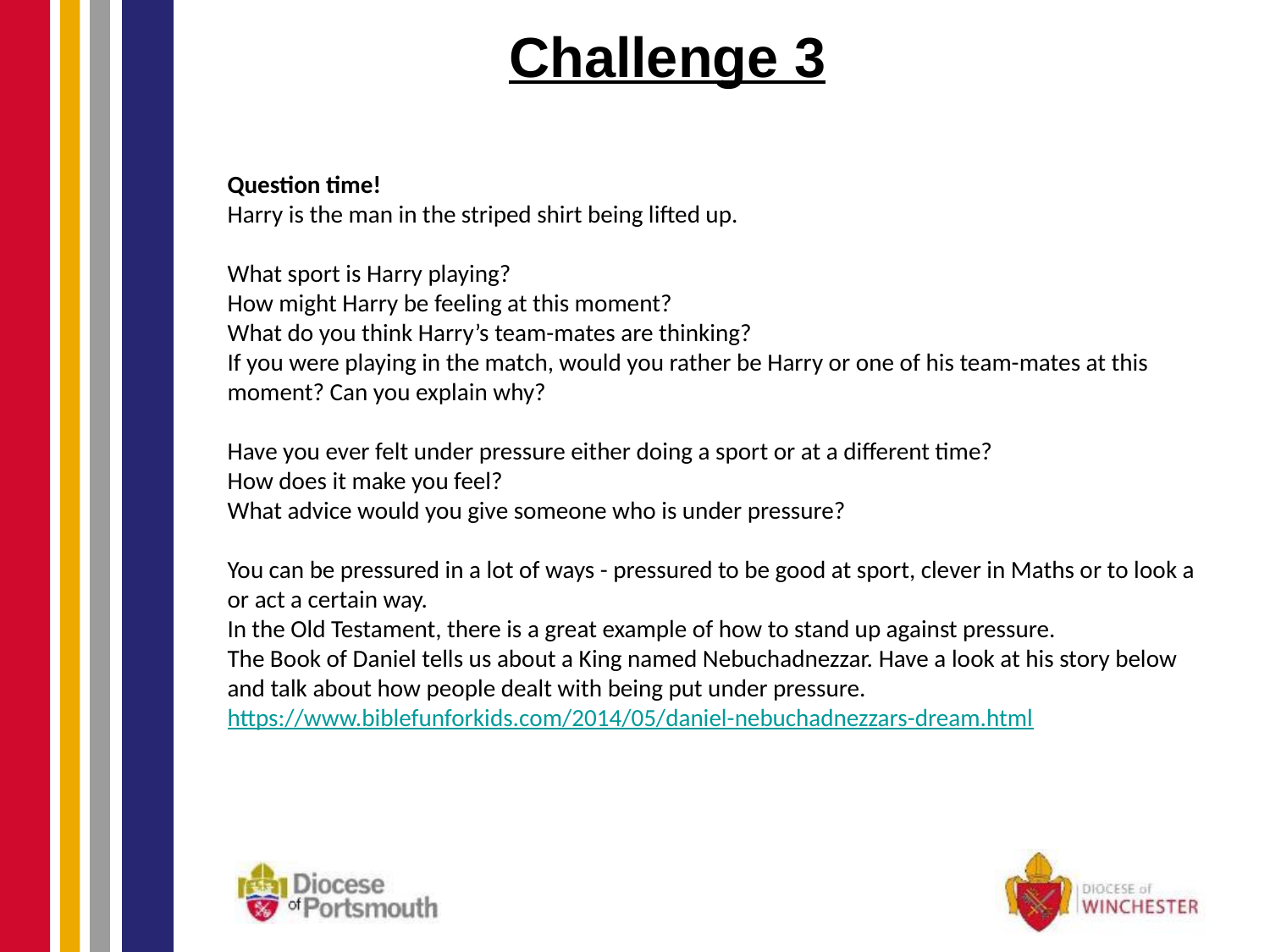

Challenge 3

Question time!
Harry is the man in the striped shirt being lifted up.

What sport is Harry playing?
How might Harry be feeling at this moment?
What do you think Harry’s team-mates are thinking?
If you were playing in the match, would you rather be Harry or one of his team-mates at this moment? Can you explain why?

Have you ever felt under pressure either doing a sport or at a different time?
How does it make you feel?
What advice would you give someone who is under pressure?

You can be pressured in a lot of ways - pressured to be good at sport, clever in Maths or to look a or act a certain way.
In the Old Testament, there is a great example of how to stand up against pressure.
The Book of Daniel tells us about a King named Nebuchadnezzar. Have a look at his story below and talk about how people dealt with being put under pressure.
https://www.biblefunforkids.com/2014/05/daniel-nebuchadnezzars-dream.html